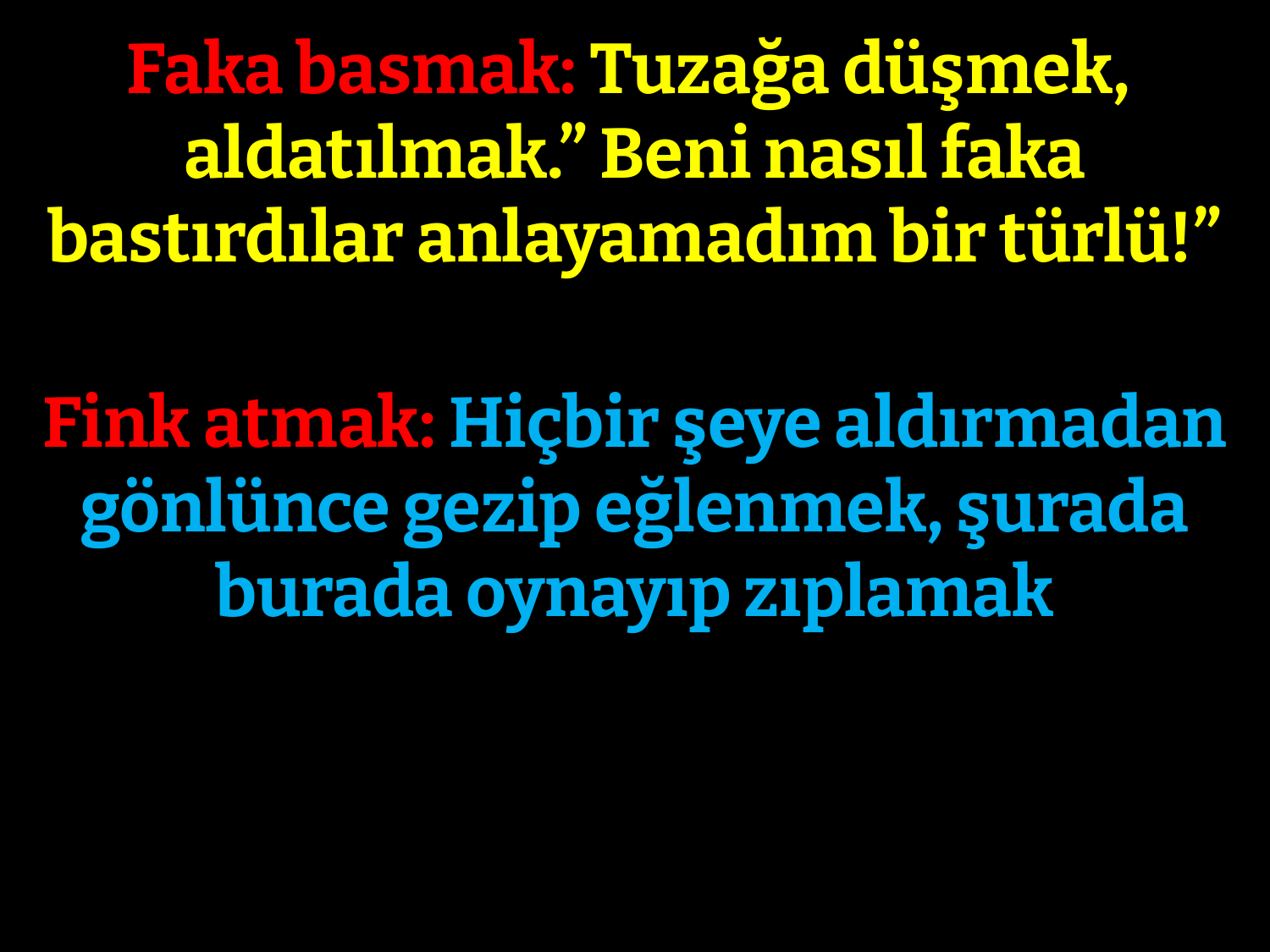

Faka basmak: Tuzağa düşmek,  aldatılmak.” Beni nasıl faka bastırdılar anlayamadım bir türlü!”
#
Fink atmak: Hiçbir şeye aldırmadan gönlünce gezip eğlenmek, şurada burada oynayıp zıplamak